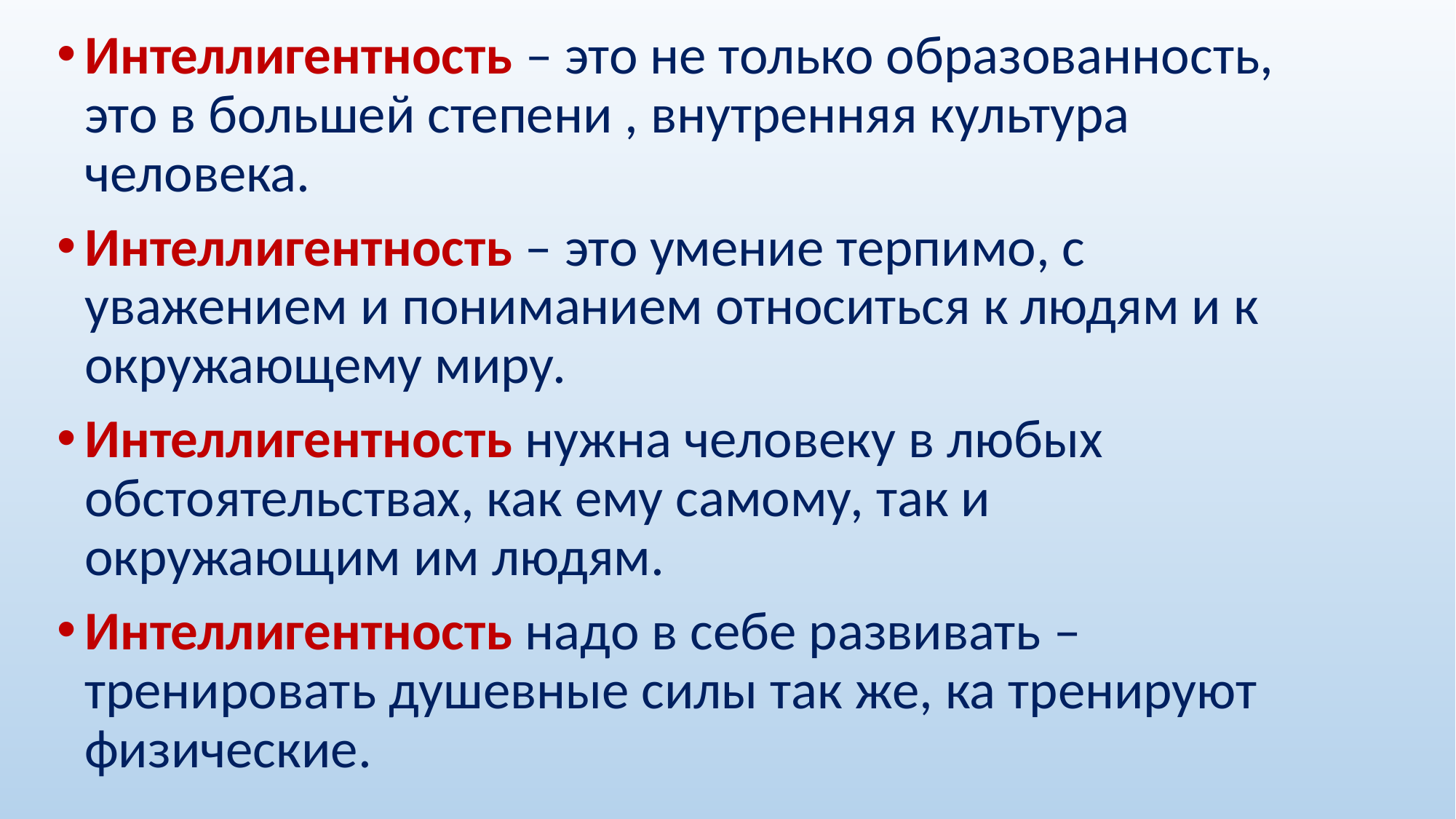

Интеллигентность – это не только образованность, это в большей степени , внутренняя культура человека.
Интеллигентность – это умение терпимо, с уважением и пониманием относиться к людям и к окружающему миру.
Интеллигентность нужна человеку в любых обстоятельствах, как ему самому, так и окружающим им людям.
Интеллигентность надо в себе развивать – тренировать душевные силы так же, ка тренируют физические.